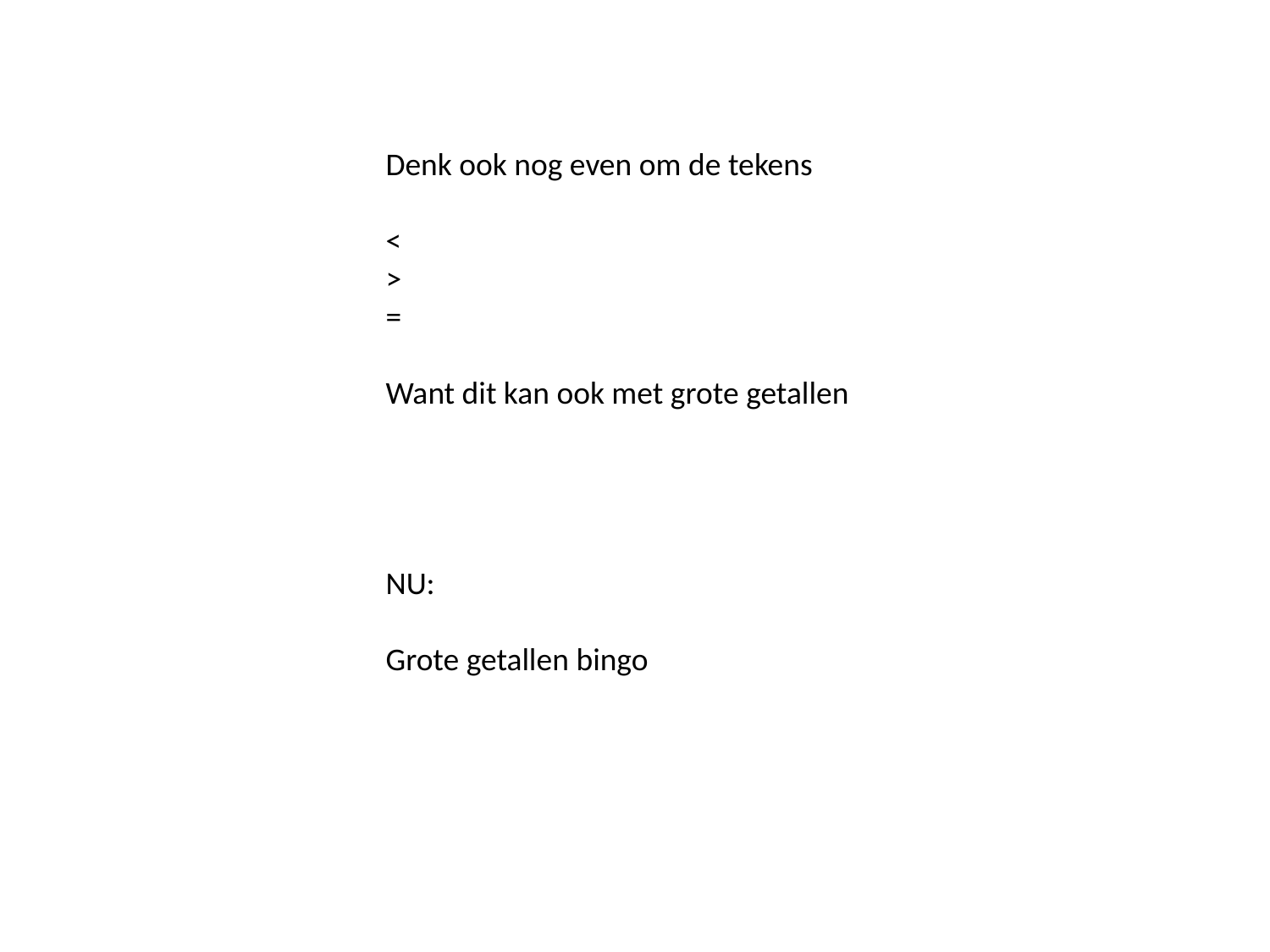

Denk ook nog even om de tekens

<
>
=

Want dit kan ook met grote getallen

NU:

Grote getallen bingo